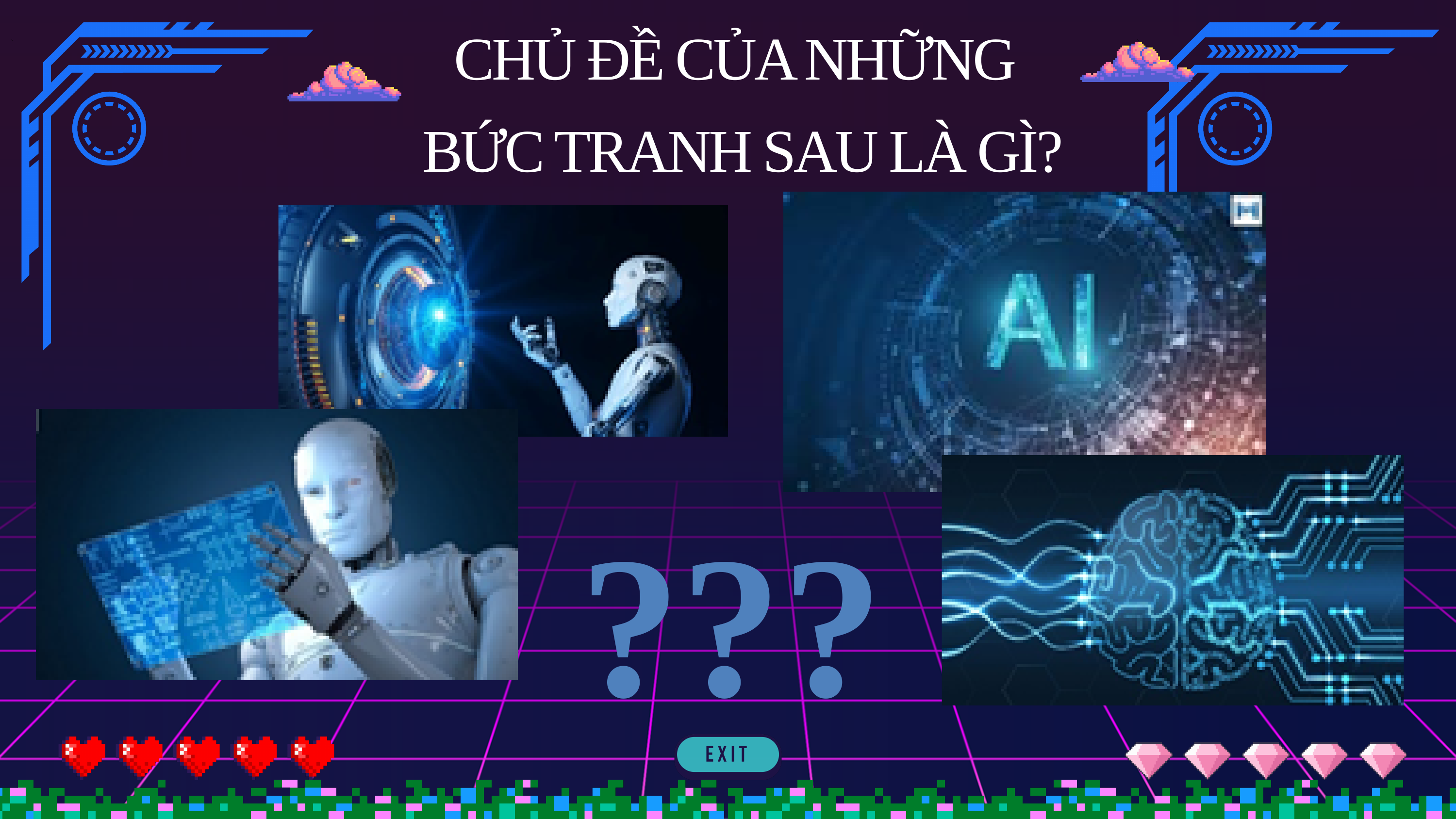

CHỦ ĐỀ CỦA NHỮNG
 BỨC TRANH SAU LÀ GÌ?

???